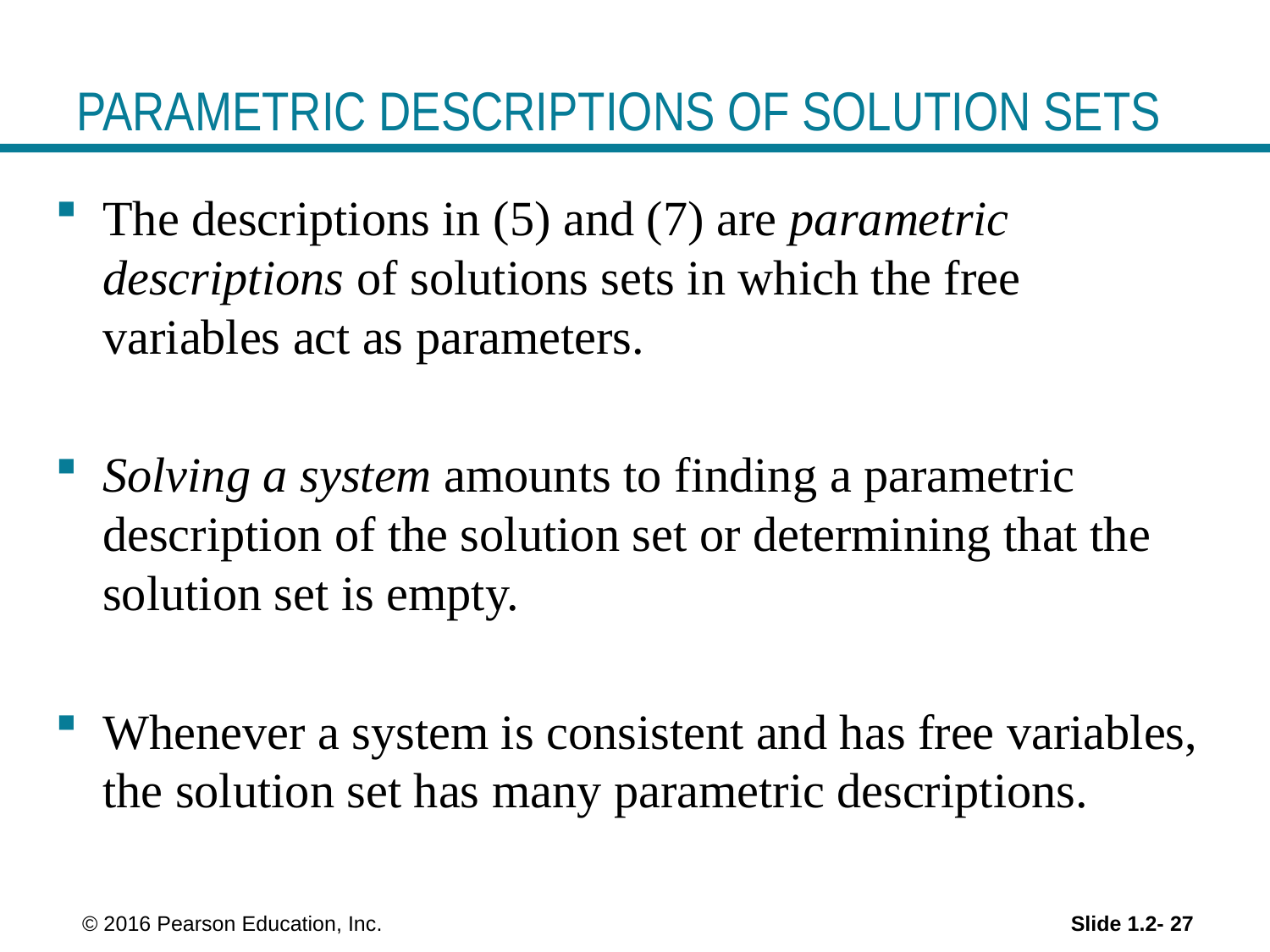

# PARAMETRIC DESCRIPTIONS OF SOLUTION SETS
The descriptions in (5) and (7) are parametric descriptions of solutions sets in which the free variables act as parameters.

Solving a system amounts to finding a parametric description of the solution set or determining that the solution set is empty.

Whenever a system is consistent and has free variables, the solution set has many parametric descriptions.
 © 2016 Pearson Education, Inc.
Slide 1.2- 27